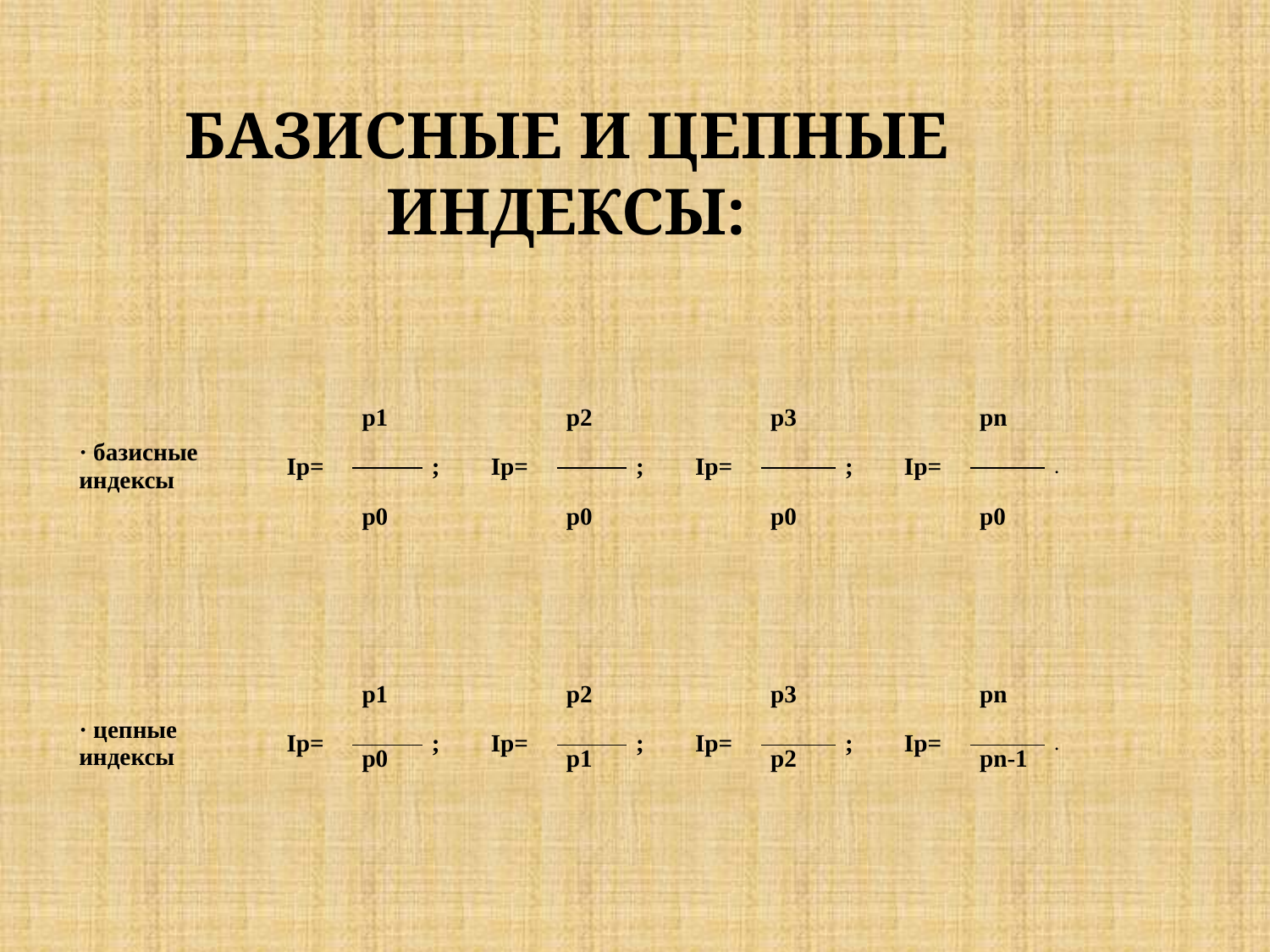

# Базисные и цепные индексы:
| · базисные индексы |  | Ip= | p1 | ; | Ip= | p2 | ; | Ip= | p3 | ; | Ip= | pn | . |
| --- | --- | --- | --- | --- | --- | --- | --- | --- | --- | --- | --- | --- | --- |
|  |  |  | р0 |  |  | р0 |  |  | р0 |  |  | р0 |  |
|  |  |  |  |  |  |  |  |  |  |  |  |  |  |
| · цепные индексы |  | Ip= | p1 | ; | Ip= | p2 | ; | Ip= | p3 | ; | Ip= | pn | . |
|  |  |  | р0 |  |  | р1 |  |  | р2 |  |  | pn-1 |  |